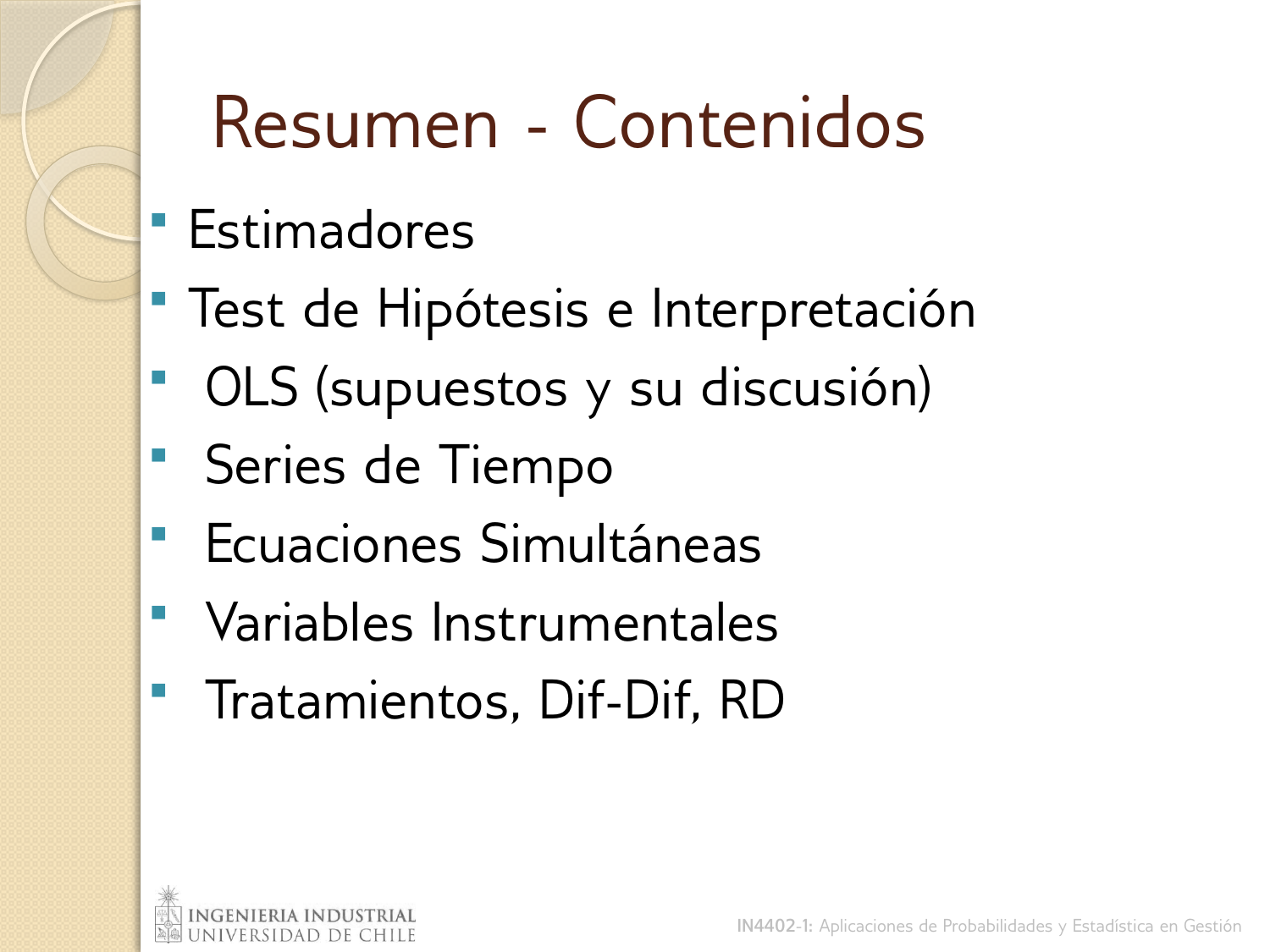

# Resumen - Contenidos
Estimadores
Test de Hipótesis e Interpretación
 OLS (supuestos y su discusión)
 Series de Tiempo
 Ecuaciones Simultáneas
 Variables Instrumentales
 Tratamientos, Dif-Dif, RD